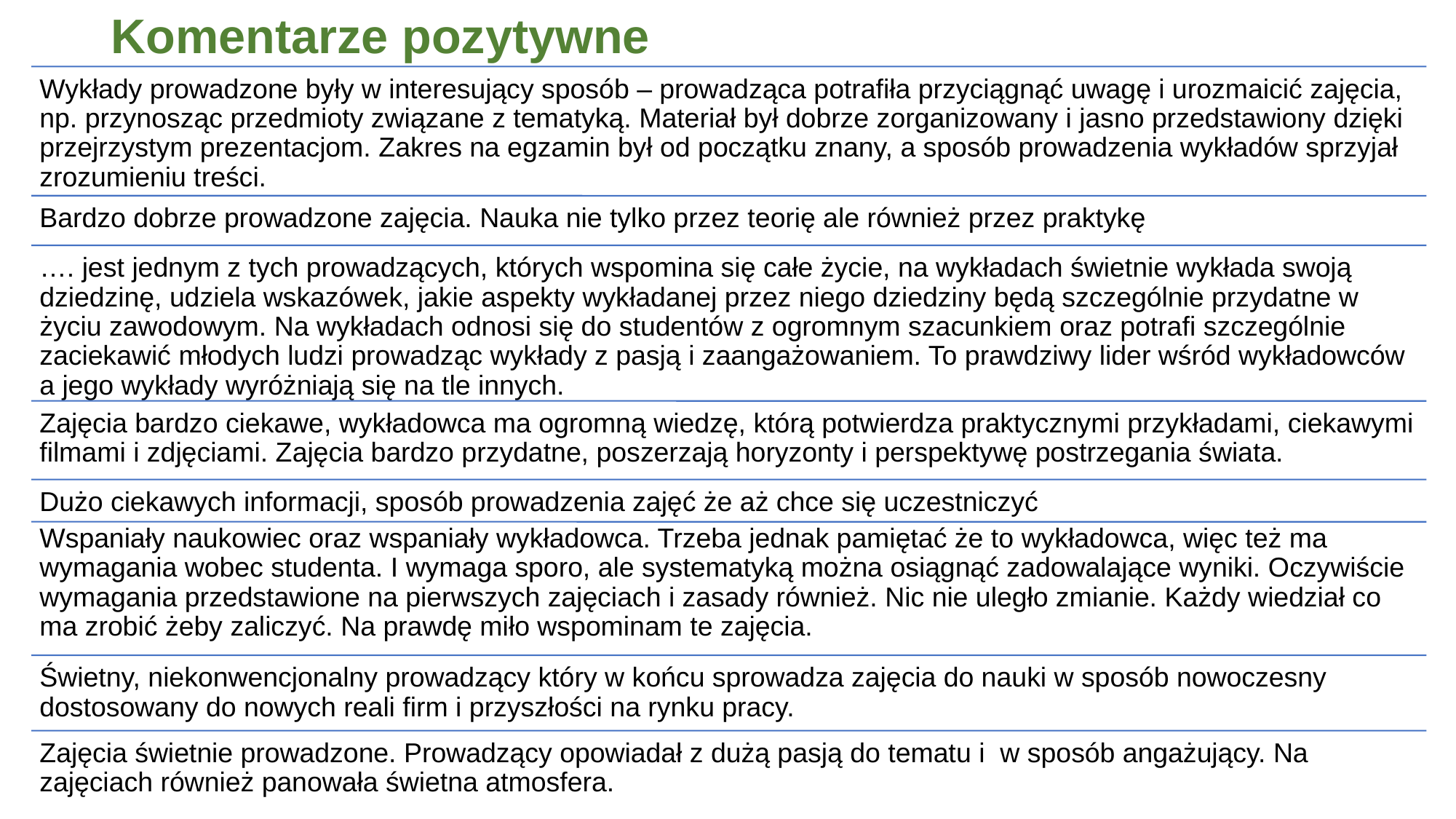

# Komentarze pozytywne
Wykłady prowadzone były w interesujący sposób – prowadząca potrafiła przyciągnąć uwagę i urozmaicić zajęcia, np. przynosząc przedmioty związane z tematyką. Materiał był dobrze zorganizowany i jasno przedstawiony dzięki przejrzystym prezentacjom. Zakres na egzamin był od początku znany, a sposób prowadzenia wykładów sprzyjał zrozumieniu treści.

Bardzo dobrze prowadzone zajęcia. Nauka nie tylko przez teorię ale również przez praktykę
…. jest jednym z tych prowadzących, których wspomina się całe życie, na wykładach świetnie wykłada swoją dziedzinę, udziela wskazówek, jakie aspekty wykładanej przez niego dziedziny będą szczególnie przydatne w życiu zawodowym. Na wykładach odnosi się do studentów z ogromnym szacunkiem oraz potrafi szczególnie zaciekawić młodych ludzi prowadząc wykłady z pasją i zaangażowaniem. To prawdziwy lider wśród wykładowców a jego wykłady wyróżniają się na tle innych.
Zajęcia bardzo ciekawe, wykładowca ma ogromną wiedzę, którą potwierdza praktycznymi przykładami, ciekawymi filmami i zdjęciami. Zajęcia bardzo przydatne, poszerzają horyzonty i perspektywę postrzegania świata.
Dużo ciekawych informacji, sposób prowadzenia zajęć że aż chce się uczestniczyć
Wspaniały naukowiec oraz wspaniały wykładowca. Trzeba jednak pamiętać że to wykładowca, więc też ma wymagania wobec studenta. I wymaga sporo, ale systematyką można osiągnąć zadowalające wyniki. Oczywiście wymagania przedstawione na pierwszych zajęciach i zasady również. Nic nie uległo zmianie. Każdy wiedział co ma zrobić żeby zaliczyć. Na prawdę miło wspominam te zajęcia.
Świetny, niekonwencjonalny prowadzący który w końcu sprowadza zajęcia do nauki w sposób nowoczesny dostosowany do nowych reali firm i przyszłości na rynku pracy.
Zajęcia świetnie prowadzone. Prowadzący opowiadał z dużą pasją do tematu i  w sposób angażujący. Na zajęciach również panowała świetna atmosfera.